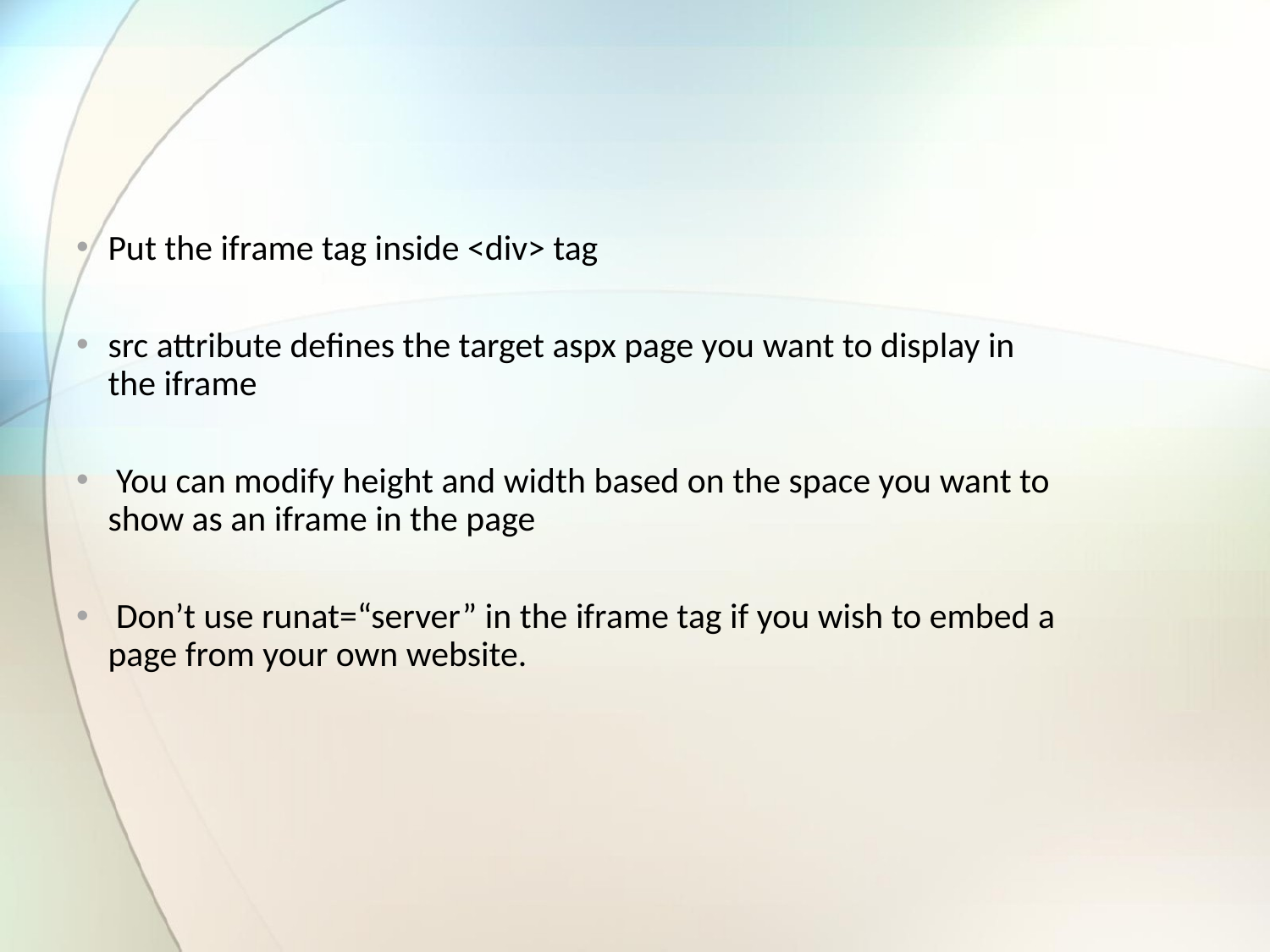

Put the iframe tag inside <div> tag

src attribute defines the target aspx page you want to display in the iframe

 You can modify height and width based on the space you want to show as an iframe in the page

 Don’t use runat=“server” in the iframe tag if you wish to embed a page from your own website.